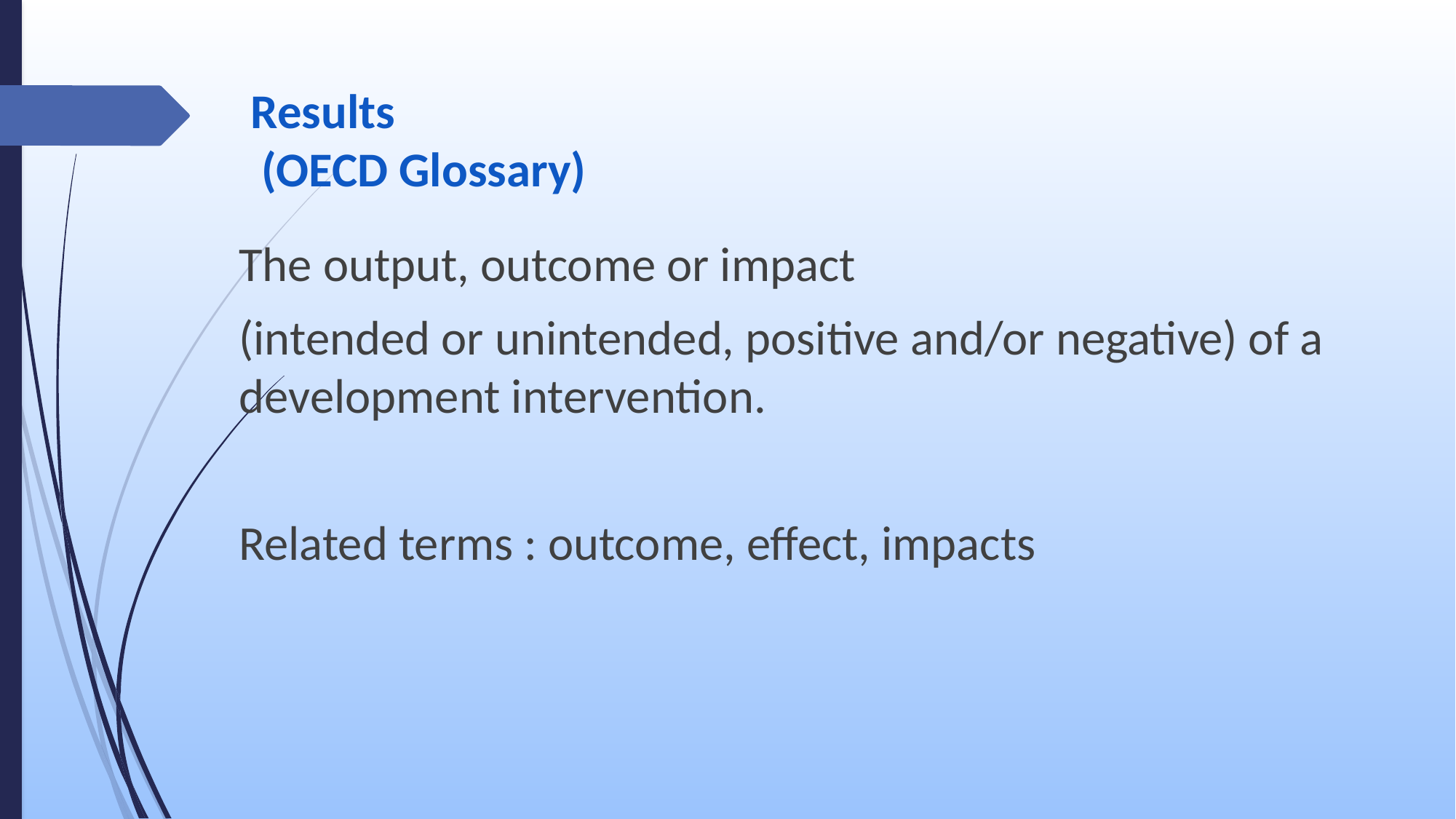

# Results (OECD Glossary)
The output, outcome or impact
(intended or unintended, positive and/or negative) of a development intervention.

Related terms : outcome, effect, impacts